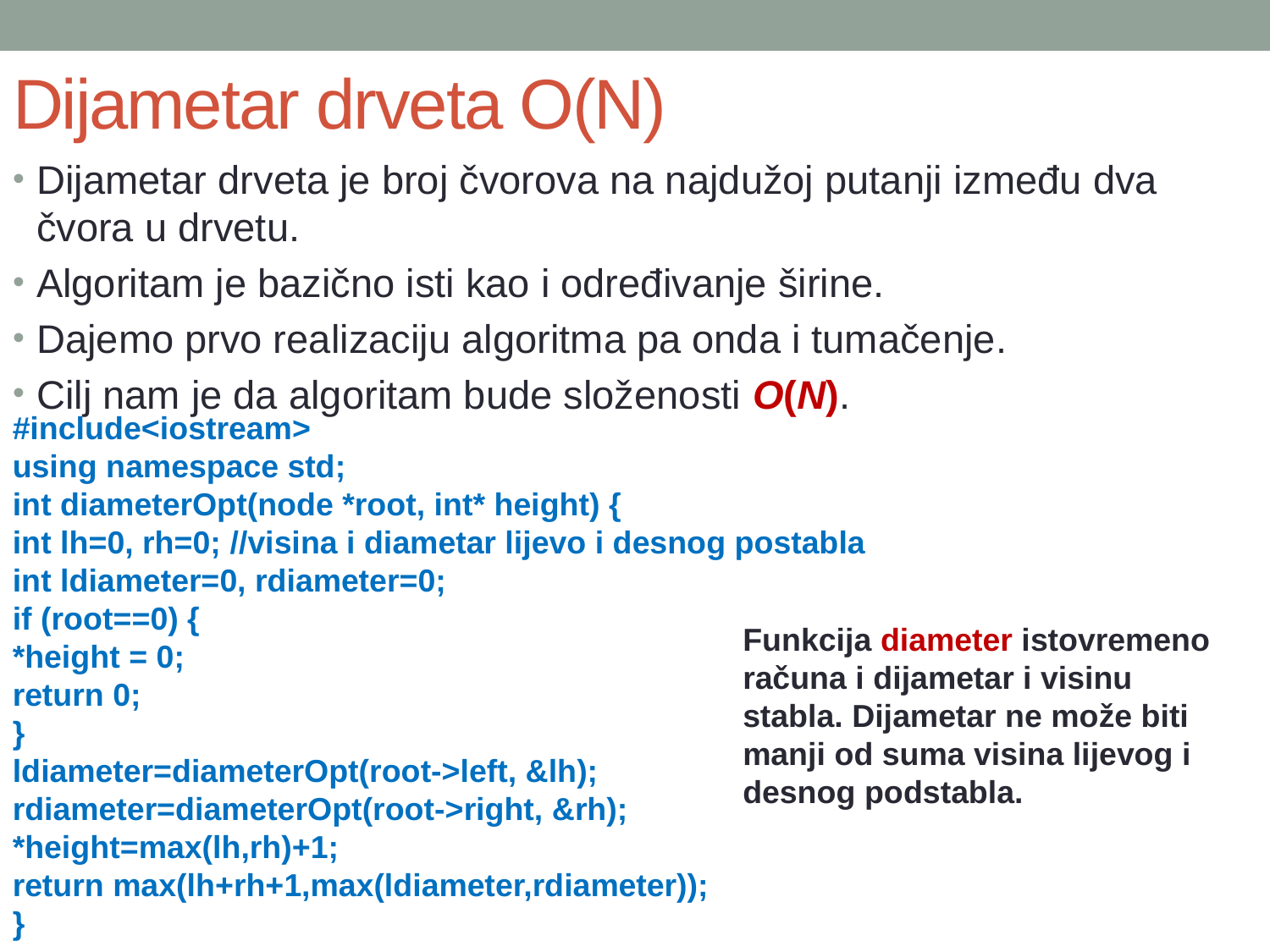

# Dijametar drveta O(N)
Dijametar drveta je broj čvorova na najdužoj putanji između dva čvora u drvetu.
Algoritam je bazično isti kao i određivanje širine.
Dajemo prvo realizaciju algoritma pa onda i tumačenje.
Cilj nam je da algoritam bude složenosti O(N).
#include<iostream>
using namespace std;
int diameterOpt(node *root, int* height) {
int lh=0, rh=0; //visina i diametar lijevo i desnog postabla
int ldiameter=0, rdiameter=0;
if (root==0) {
*height = 0;
return 0;
}
ldiameter=diameterOpt(root->left, &lh);
rdiameter=diameterOpt(root->right, &rh);
*height=max(lh,rh)+1;
return max(lh+rh+1,max(ldiameter,rdiameter));
}
Funkcija diameter istovremeno računa i dijametar i visinu stabla. Dijametar ne može biti manji od suma visina lijevog i desnog podstabla.